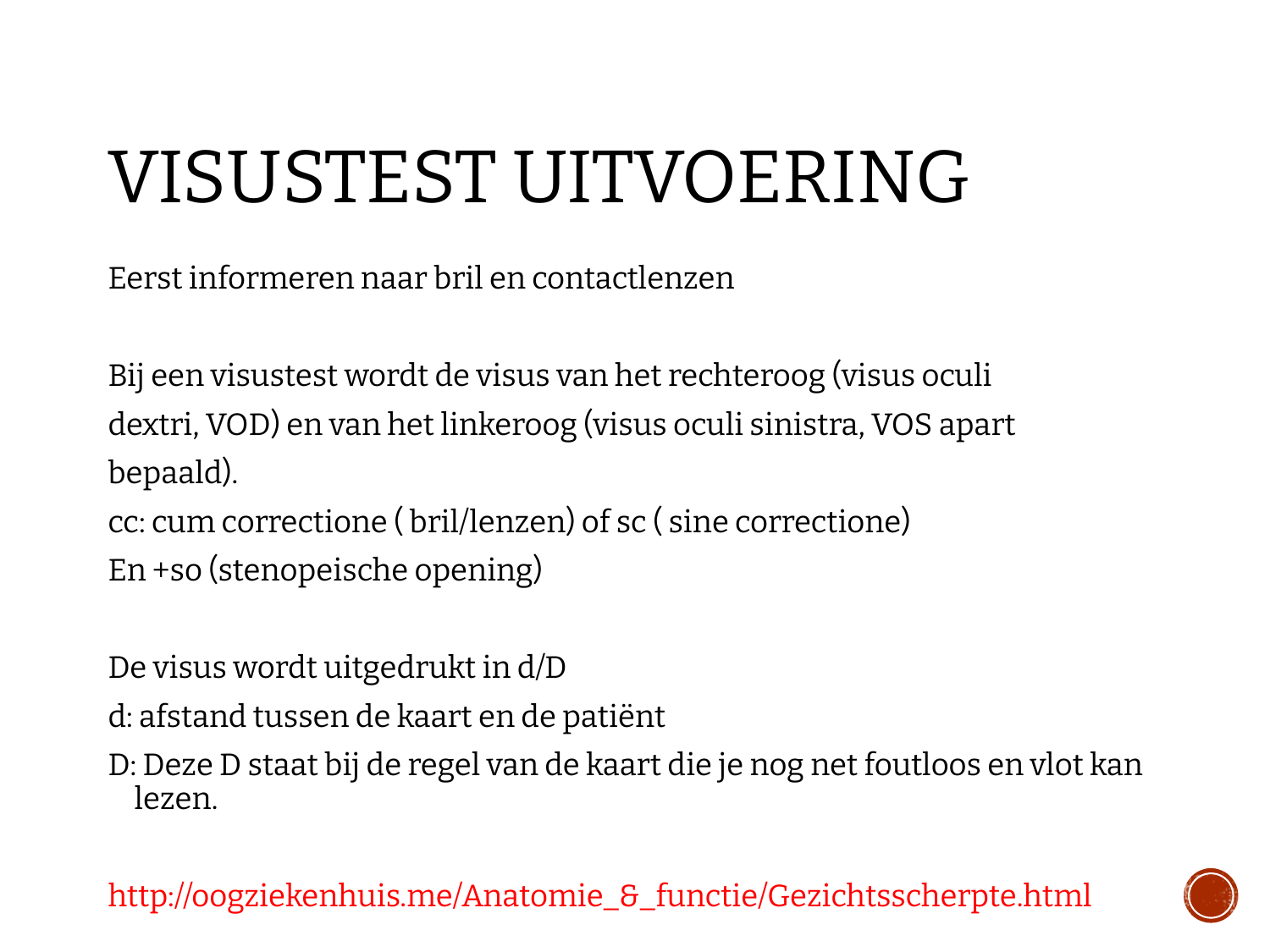

# Visustest Uitvoering
Eerst informeren naar bril en contactlenzen

Bij een visustest wordt de visus van het rechteroog (visus oculi
dextri, VOD) en van het linkeroog (visus oculi sinistra, VOS apart
bepaald).
cc: cum correctione ( bril/lenzen) of sc ( sine correctione)
En +so (stenopeische opening)

De visus wordt uitgedrukt in d/D
d: afstand tussen de kaart en de patiënt
D: Deze D staat bij de regel van de kaart die je nog net foutloos en vlot kan lezen.

http://oogziekenhuis.me/Anatomie_&_functie/Gezichtsscherpte.html